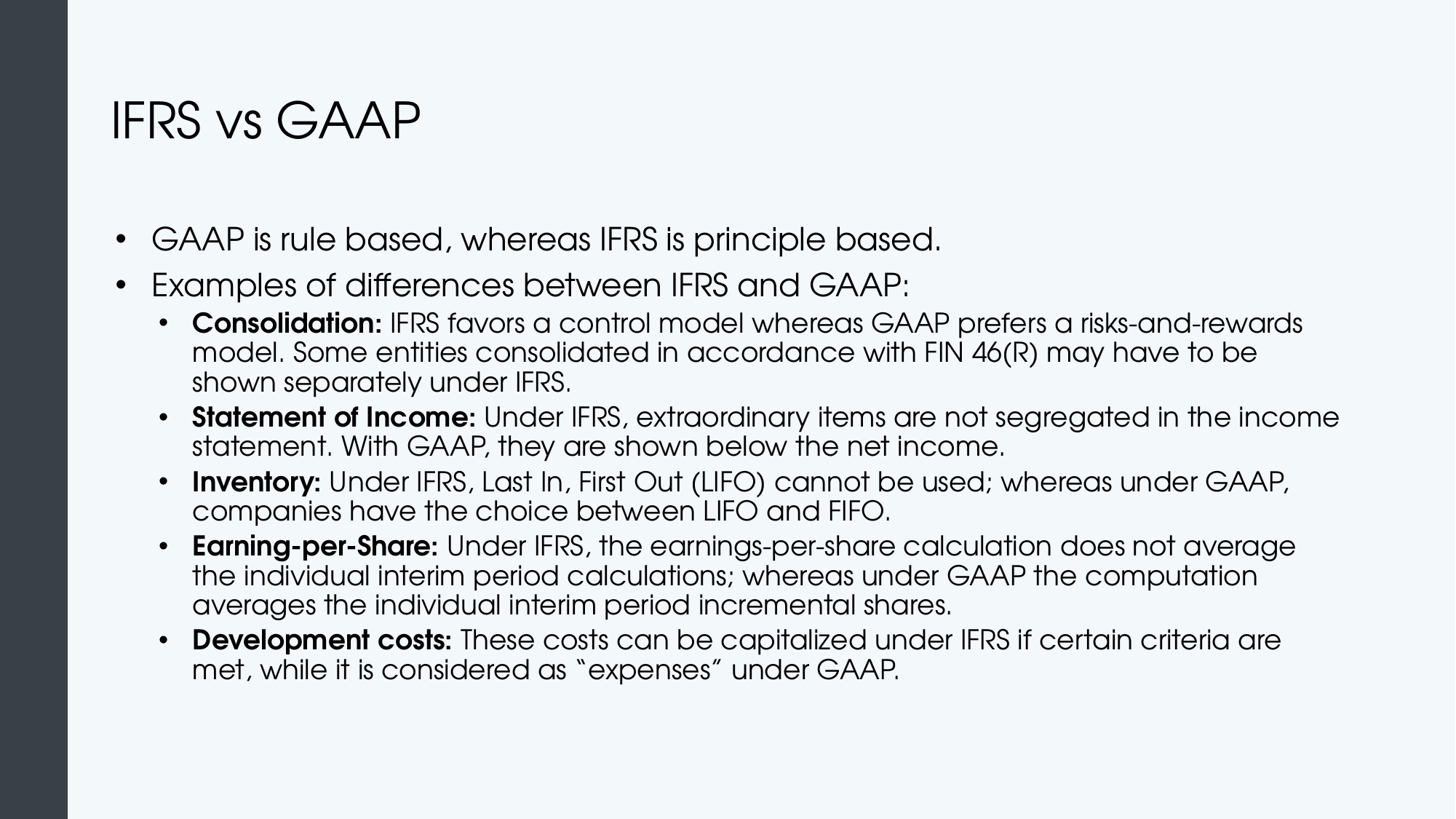

# IFRS vs GAAP
GAAP is rule based, whereas IFRS is principle based.
Examples of differences between IFRS and GAAP:
Consolidation: IFRS favors a control model whereas GAAP prefers a risks-and-rewards model. Some entities consolidated in accordance with FIN 46(R) may have to be shown separately under IFRS.
Statement of Income: Under IFRS, extraordinary items are not segregated in the income statement. With GAAP, they are shown below the net income.
Inventory: Under IFRS, Last In, First Out (LIFO) cannot be used; whereas under GAAP, companies have the choice between LIFO and FIFO.
Earning-per-Share: Under IFRS, the earnings-per-share calculation does not average the individual interim period calculations; whereas under GAAP the computation averages the individual interim period incremental shares.
Development costs: These costs can be capitalized under IFRS if certain criteria are met, while it is considered as “expenses” under GAAP.